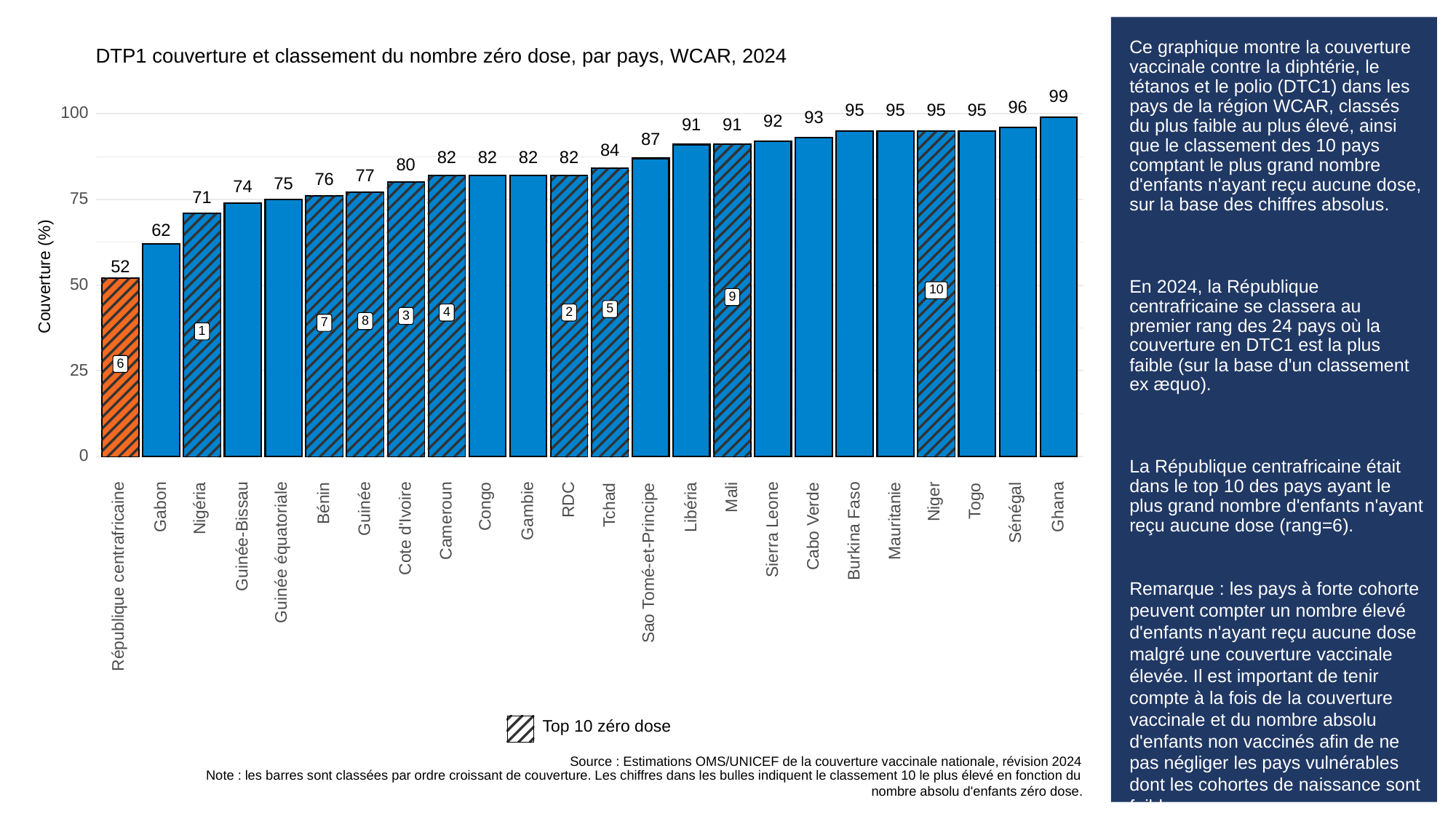

# Ce graphique montre la couverture vaccinale contre la diphtérie, le tétanos et le polio (DTC1) dans les pays de la région WCAR, classés du plus faible au plus élevé, ainsi que le classement des 10 pays comptant le plus grand nombre d'enfants n'ayant reçu aucune dose, sur la base des chiffres absolus.

En 2024, la République centrafricaine se classera au premier rang des 24 pays où la couverture en DTC1 est la plus faible (sur la base d'un classement ex æquo).

La République centrafricaine était dans le top 10 des pays ayant le plus grand nombre d'enfants n'ayant reçu aucune dose (rang=6).

Remarque : les pays à forte cohorte peuvent compter un nombre élevé d'enfants n'ayant reçu aucune dose malgré une couverture vaccinale élevée. Il est important de tenir compte à la fois de la couverture vaccinale et du nombre absolu d'enfants non vaccinés afin de ne pas négliger les pays vulnérables dont les cohortes de naissance sont faibles.

DTP1 couverture et classement du nombre zéro dose, par pays, WCAR, 2024
99
96
95
95
95
95
100
93

92

91
91

87

84

82
82
82
82

80

77

76

75

74

71

75

62

52

Couverture (%)

50

10

9

5

2
4

3

8

7

1

6

25

0

Mali
Togo
RDC
Niger
Bénin
Congo
Tchad
Nigéria
Gabon
Ghana
Libéria
Guinée
Sénégal
Gambie
Cameroun
Mauritanie
Cabo Verde
Cote d'Ivoire
Sierra Leone
Burkina Faso
Guinée-Bissau
Guinée équatoriale
Sao Tomé-et-Principe
République centrafricaine

Top 10 zéro dose

Source : Estimations OMS/UNICEF de la couverture vaccinale nationale, révision 2024
Note : les barres sont classées par ordre croissant de couverture. Les chiffres dans les bulles indiquent le classement 10 le plus élevé en fonction du
nombre absolu d'enfants zéro dose.